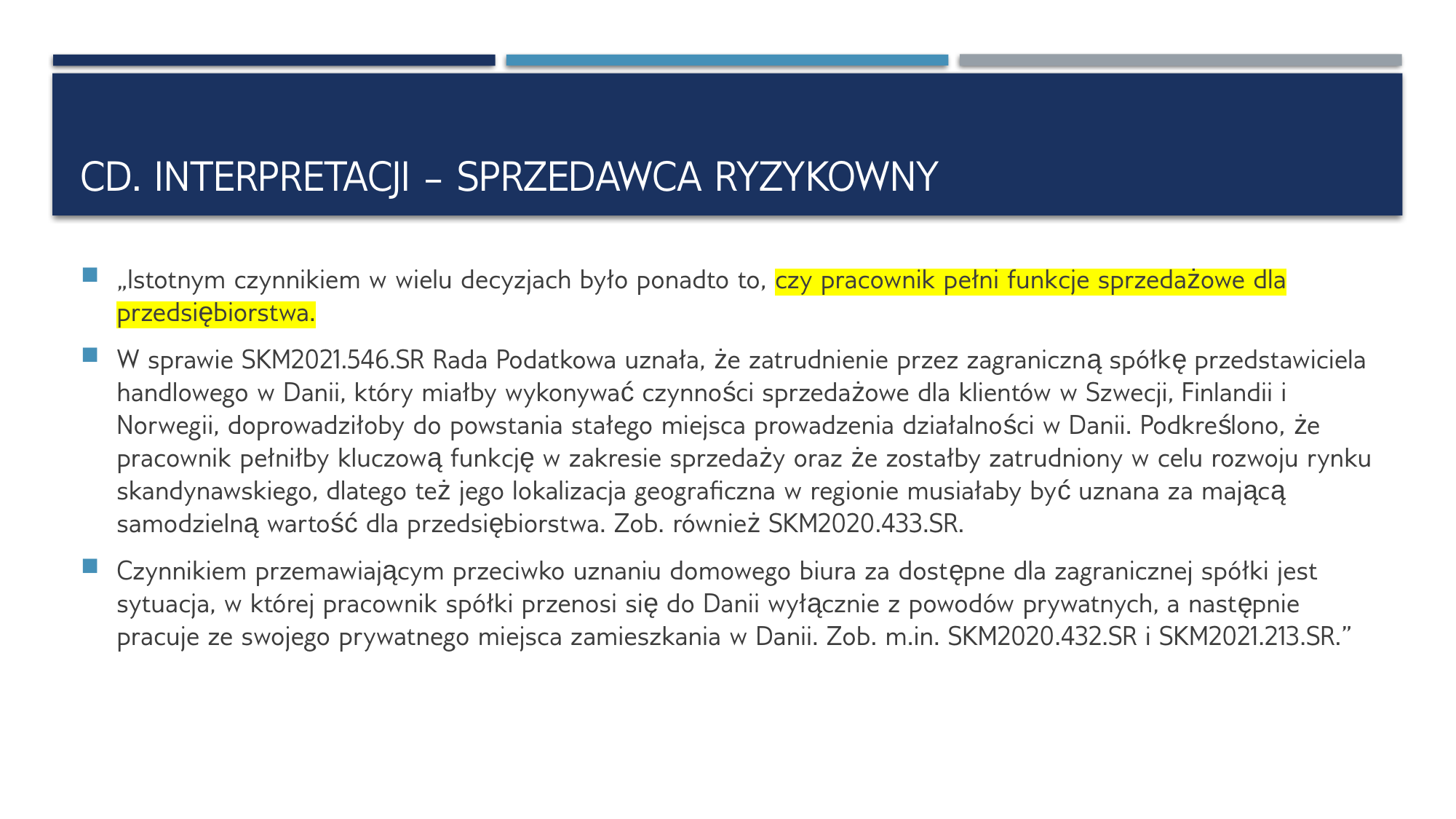

# cd. Interpretacji – sprzedawca ryzykowny
„Istotnym czynnikiem w wielu decyzjach było ponadto to, czy pracownik pełni funkcje sprzedażowe dla przedsiębiorstwa.
W sprawie SKM2021.546.SR Rada Podatkowa uznała, że zatrudnienie przez zagraniczną spółkę przedstawiciela handlowego w Danii, który miałby wykonywać czynności sprzedażowe dla klientów w Szwecji, Finlandii i Norwegii, doprowadziłoby do powstania stałego miejsca prowadzenia działalności w Danii. Podkreślono, że pracownik pełniłby kluczową funkcję w zakresie sprzedaży oraz że zostałby zatrudniony w celu rozwoju rynku skandynawskiego, dlatego też jego lokalizacja geograficzna w regionie musiałaby być uznana za mającą samodzielną wartość dla przedsiębiorstwa. Zob. również SKM2020.433.SR.
Czynnikiem przemawiającym przeciwko uznaniu domowego biura za dostępne dla zagranicznej spółki jest sytuacja, w której pracownik spółki przenosi się do Danii wyłącznie z powodów prywatnych, a następnie pracuje ze swojego prywatnego miejsca zamieszkania w Danii. Zob. m.in. SKM2020.432.SR i SKM2021.213.SR.”